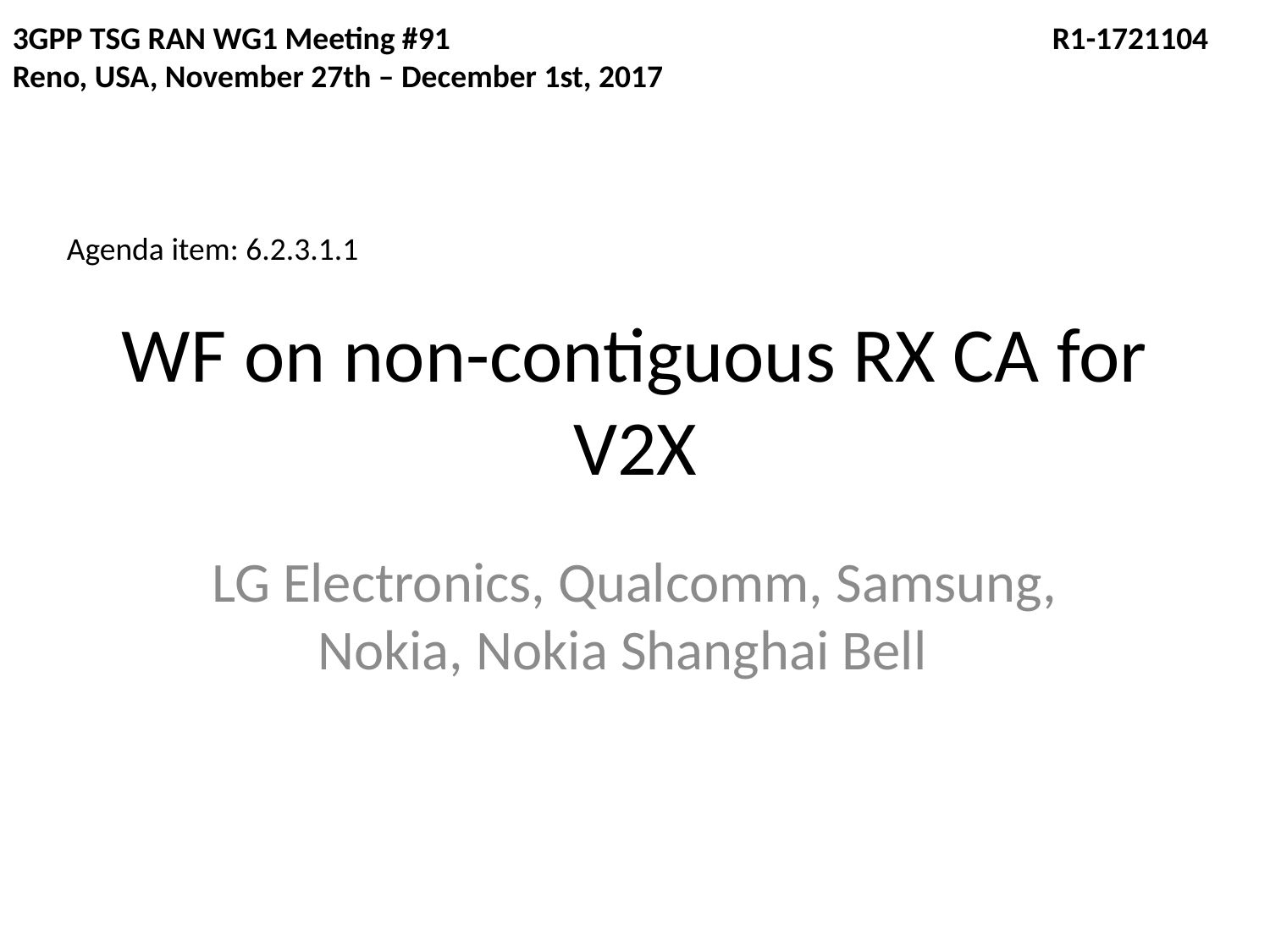

3GPP TSG RAN WG1 Meeting #91				                     R1-1721104
Reno, USA, November 27th – December 1st, 2017
Agenda item: 6.2.3.1.1
# WF on non-contiguous RX CA for V2X
LG Electronics, Qualcomm, Samsung, Nokia, Nokia Shanghai Bell